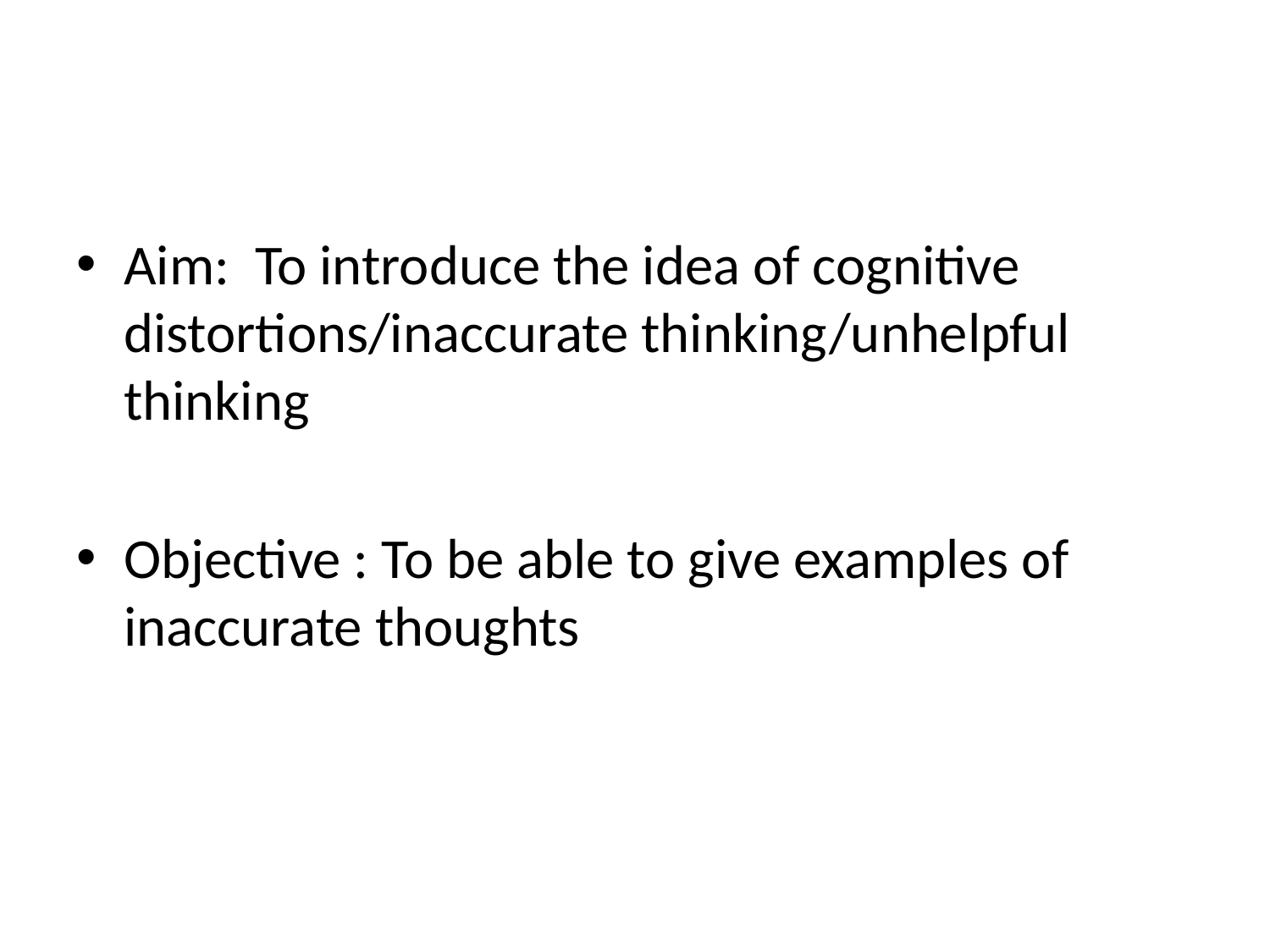

Aim:  To introduce the idea of cognitive distortions/inaccurate thinking/unhelpful thinking

Objective : To be able to give examples of inaccurate thoughts